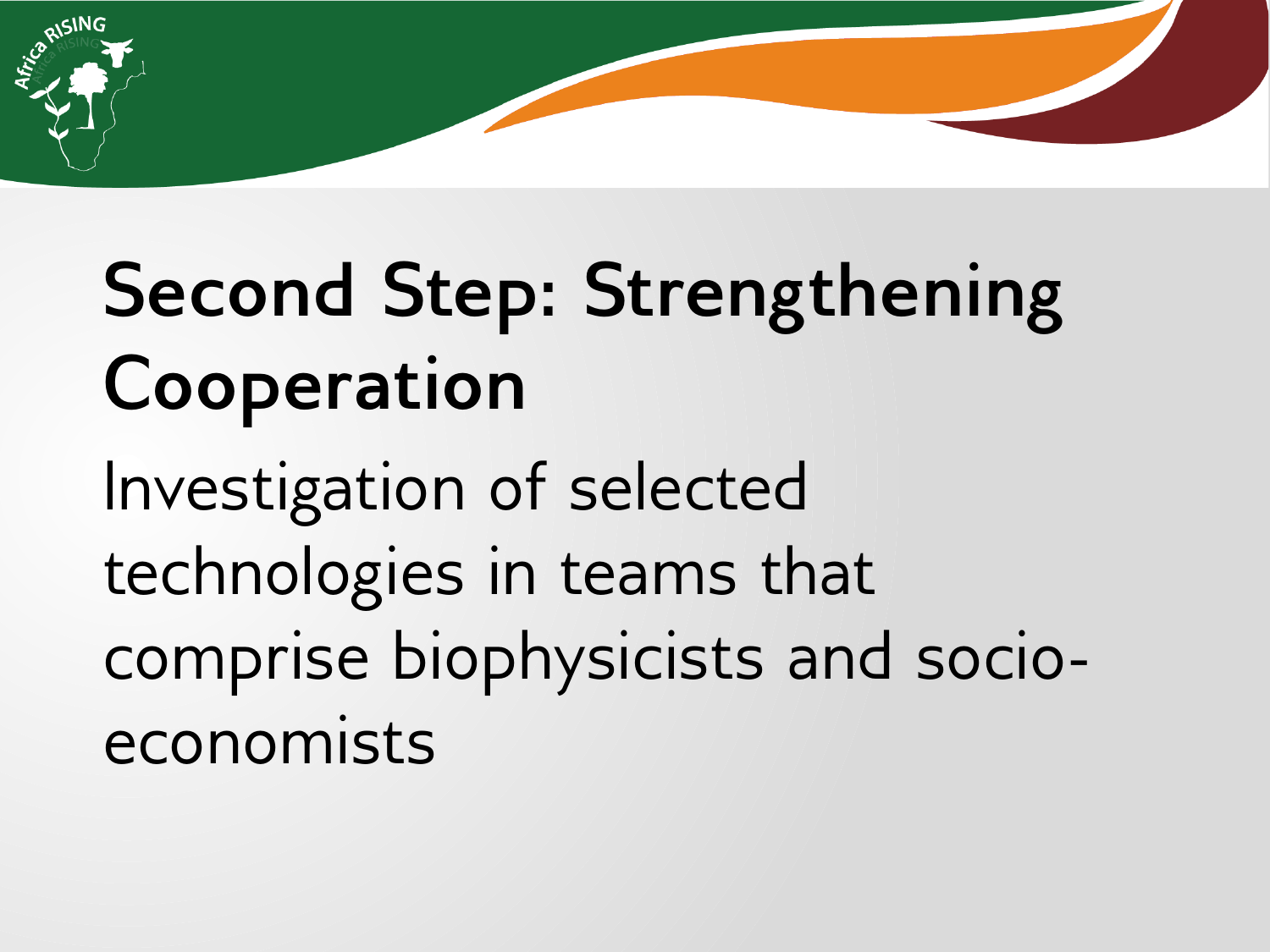

Second Step: Strengthening Cooperation
Investigation of selected technologies in teams that comprise biophysicists and socio-economists